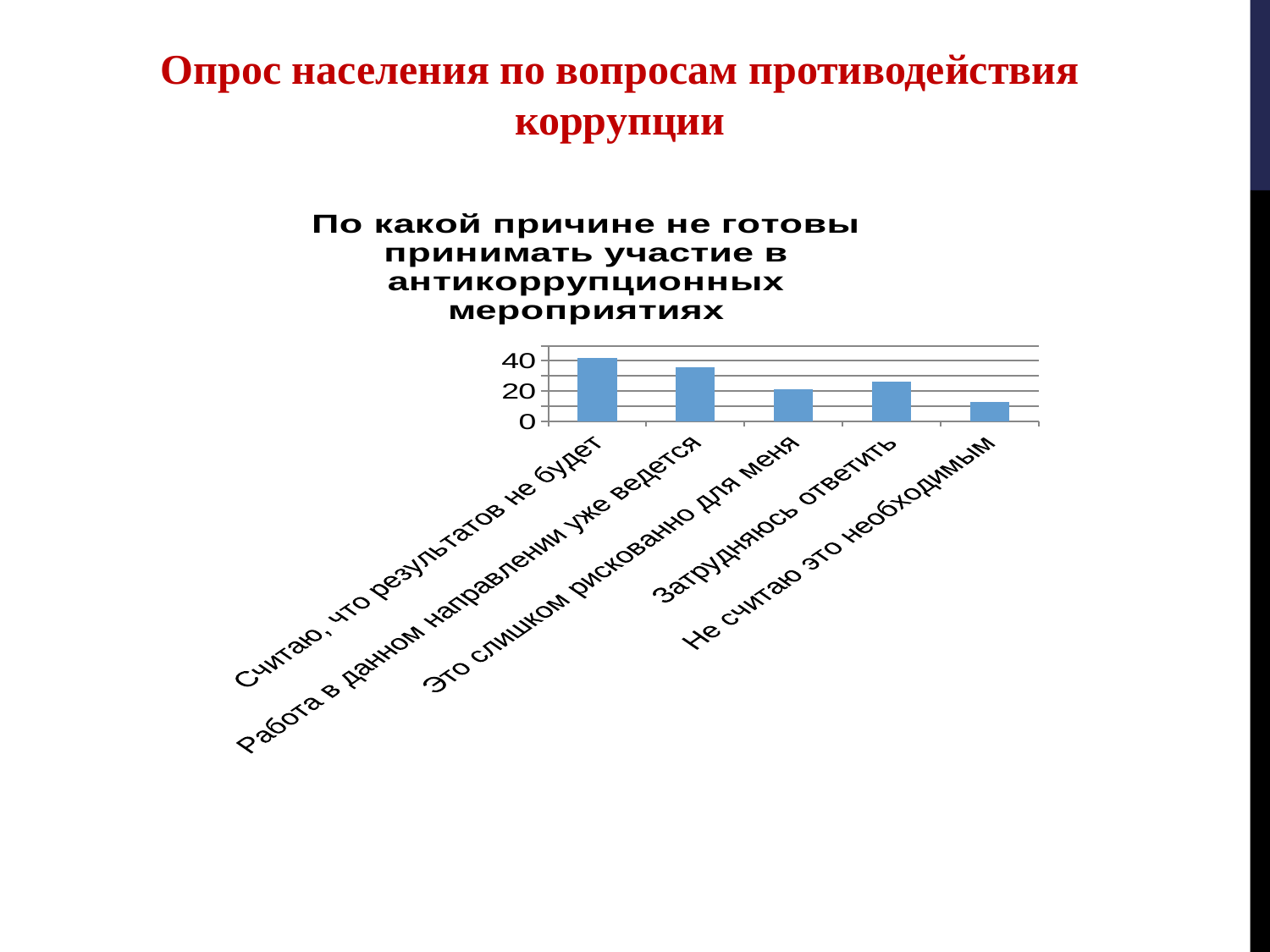

Опрос населения по вопросам противодействия коррупции

### Chart: По какой причине не готовы принимать участие в антикоррупционных мероприятиях

| Category | Ряд 1 |
|---|---|
| Считаю, что результатов не будет | 42.0 |
| Работа в данном направлении уже ведется | 36.0 |
| Это слишком рискованно для меня | 21.0 |
| Затрудняюсь ответить | 26.0 |
| Не считаю это необходимым | 13.0 |